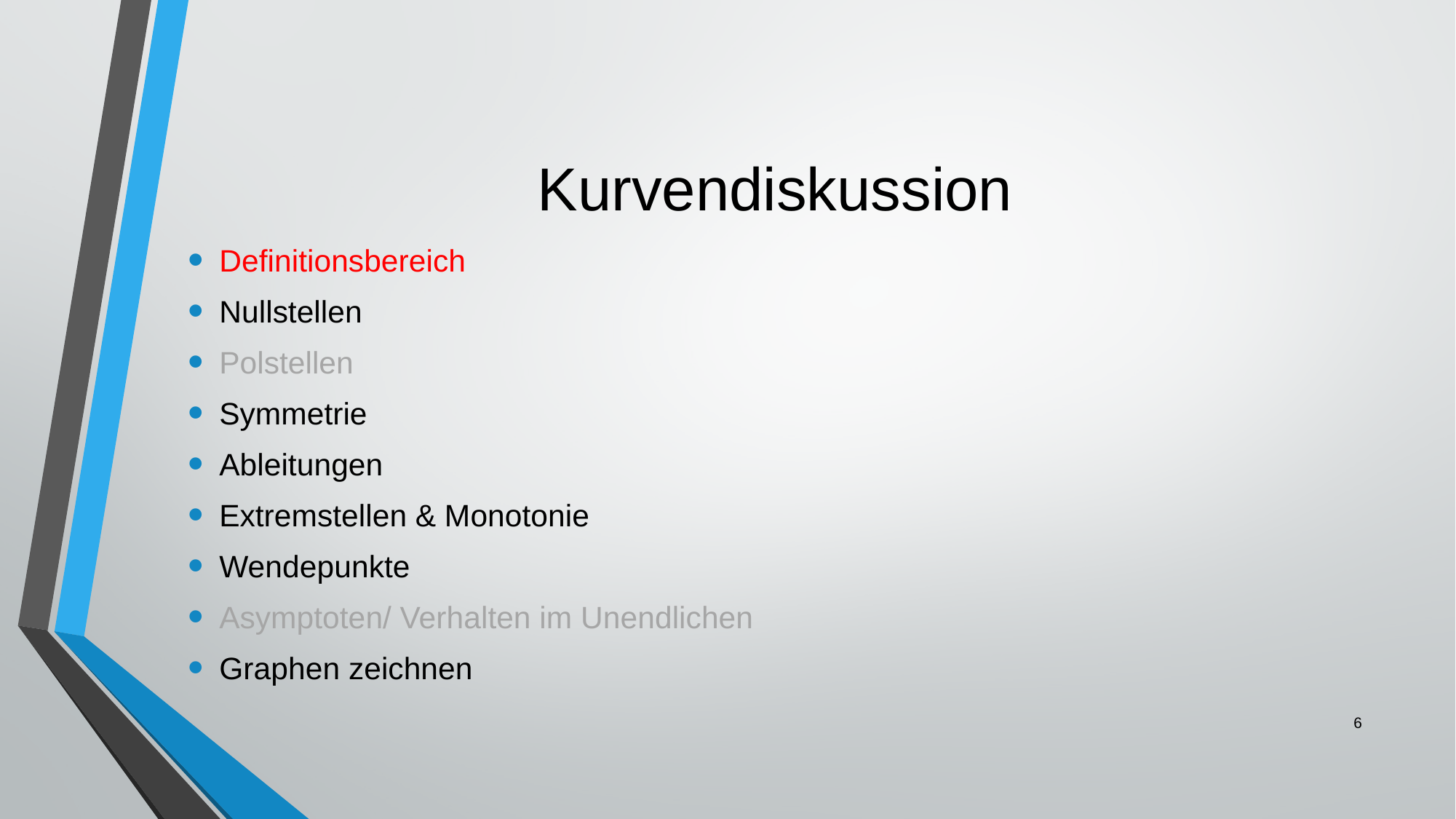

# Kurvendiskussion
Definitionsbereich
Nullstellen
Polstellen
Symmetrie
Ableitungen
Extremstellen & Monotonie
Wendepunkte
Asymptoten/ Verhalten im Unendlichen
Graphen zeichnen
6